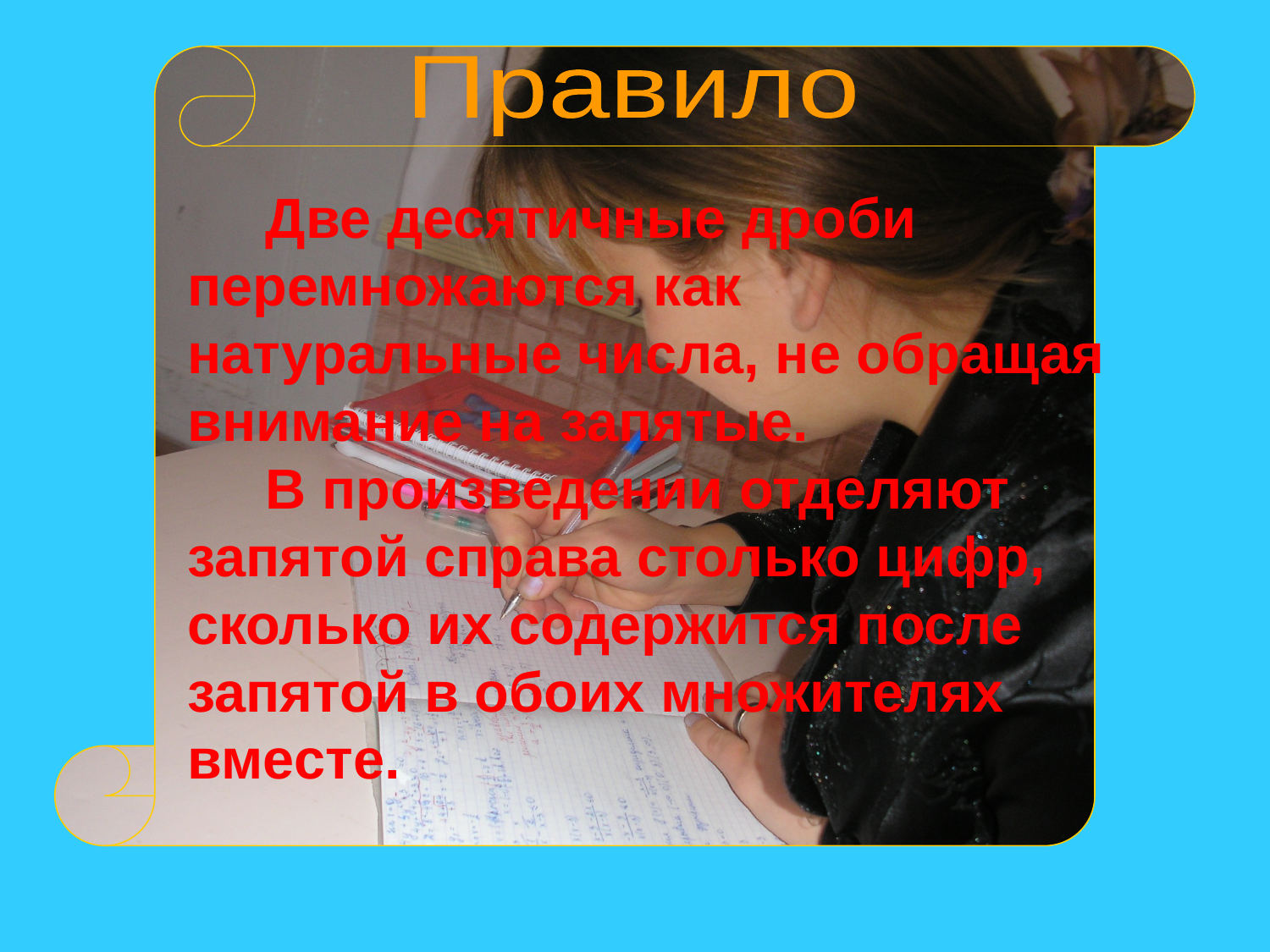

Правило
# Две десятичные дроби перемножаются как натуральные числа, не обращая внимание на запятые. В произведении отделяют запятой справа столько цифр, сколько их содержится после запятой в обоих множителях вместе.